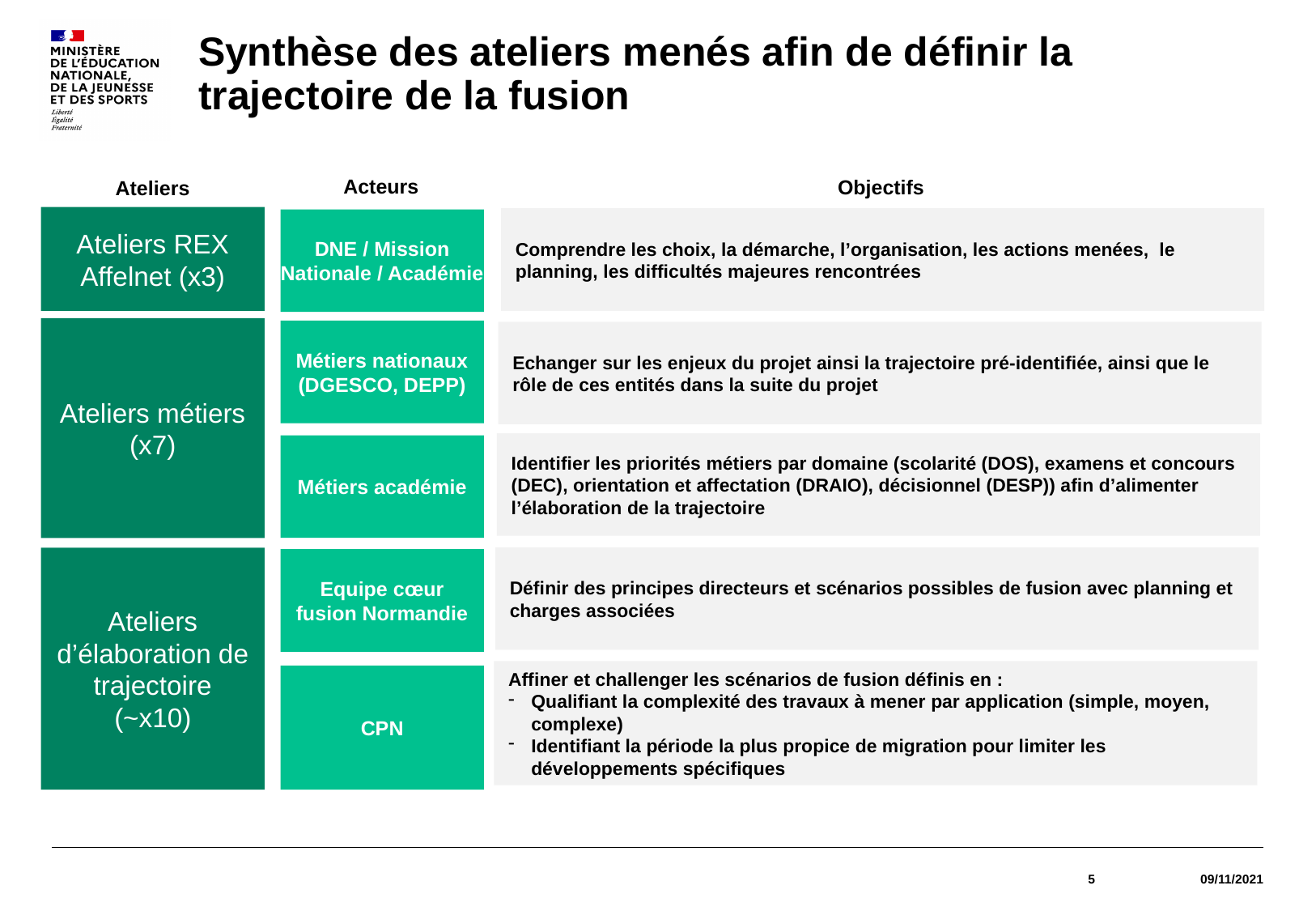

# Synthèse des ateliers menés afin de définir la trajectoire de la fusion
Acteurs
Objectifs
Ateliers
Ateliers REX Affelnet (x3)
Comprendre les choix, la démarche, l’organisation, les actions menées,  le planning, les difficultés majeures rencontrées
DNE / Mission Nationale / Académie
Ateliers métiers (x7)
Métiers nationaux (DGESCO, DEPP)
Echanger sur les enjeux du projet ainsi la trajectoire pré-identifiée, ainsi que le rôle de ces entités dans la suite du projet
Identifier les priorités métiers par domaine (scolarité (DOS), examens et concours (DEC), orientation et affectation (DRAIO), décisionnel (DESP)) afin d’alimenter l’élaboration de la trajectoire
Métiers académie
Définir des principes directeurs et scénarios possibles de fusion avec planning et charges associées
Ateliers d’élaboration de trajectoire (~x10)
Equipe cœur fusion Normandie
Affiner et challenger les scénarios de fusion définis en :
Qualifiant la complexité des travaux à mener par application (simple, moyen, complexe)
Identifiant la période la plus propice de migration pour limiter les développements spécifiques
CPN
5
09/11/2021